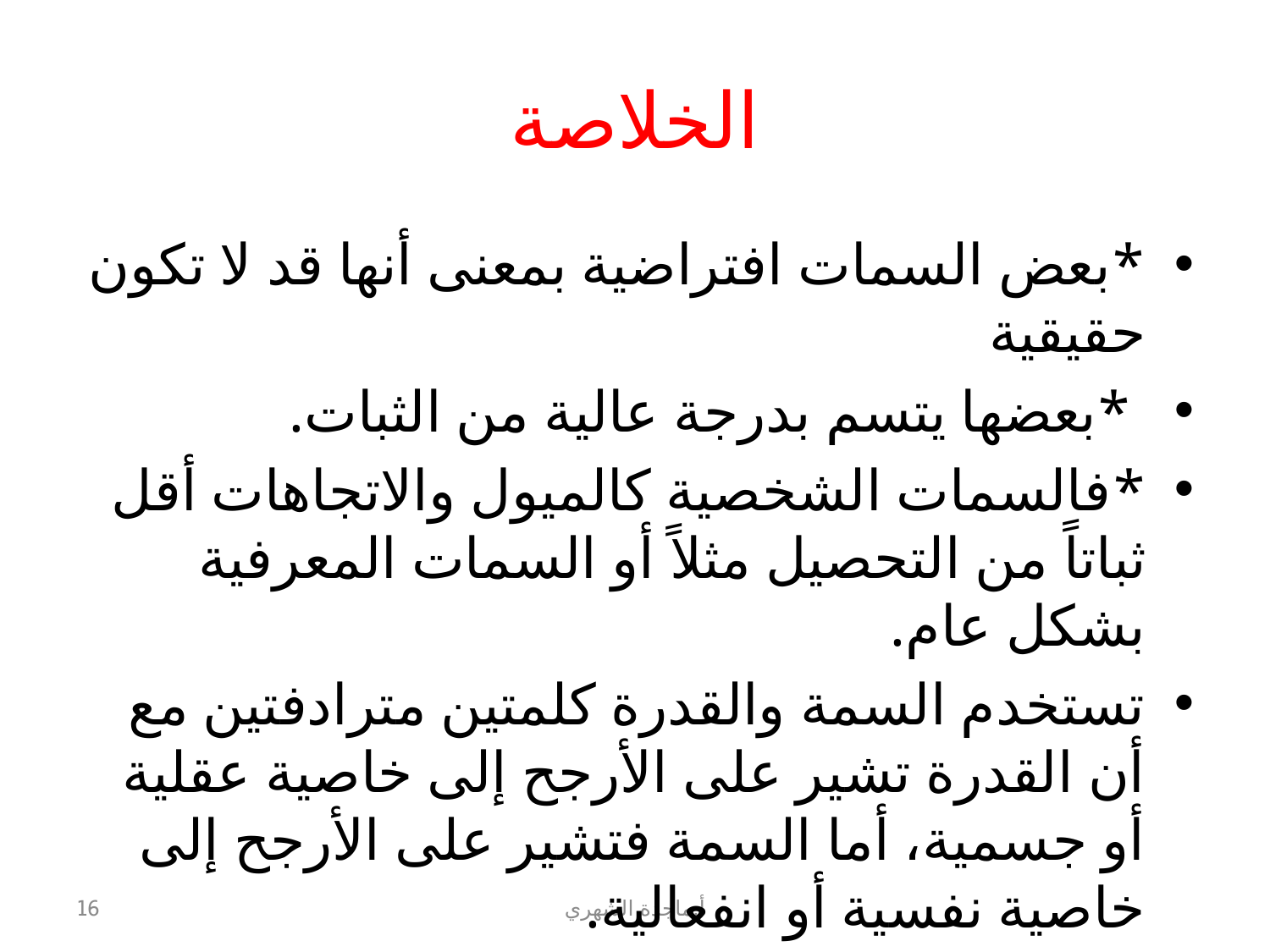

# الخلاصة
*بعض السمات افتراضية بمعنى أنها قد لا تكون حقيقية
 *بعضها يتسم بدرجة عالية من الثبات.
*فالسمات الشخصية كالميول والاتجاهات أقل ثباتاً من التحصيل مثلاً أو السمات المعرفية بشكل عام.
تستخدم السمة والقدرة كلمتين مترادفتين مع أن القدرة تشير على الأرجح إلى خاصية عقلية أو جسمية، أما السمة فتشير على الأرجح إلى خاصية نفسية أو انفعالية.
16
أ.ماجدة الشهري